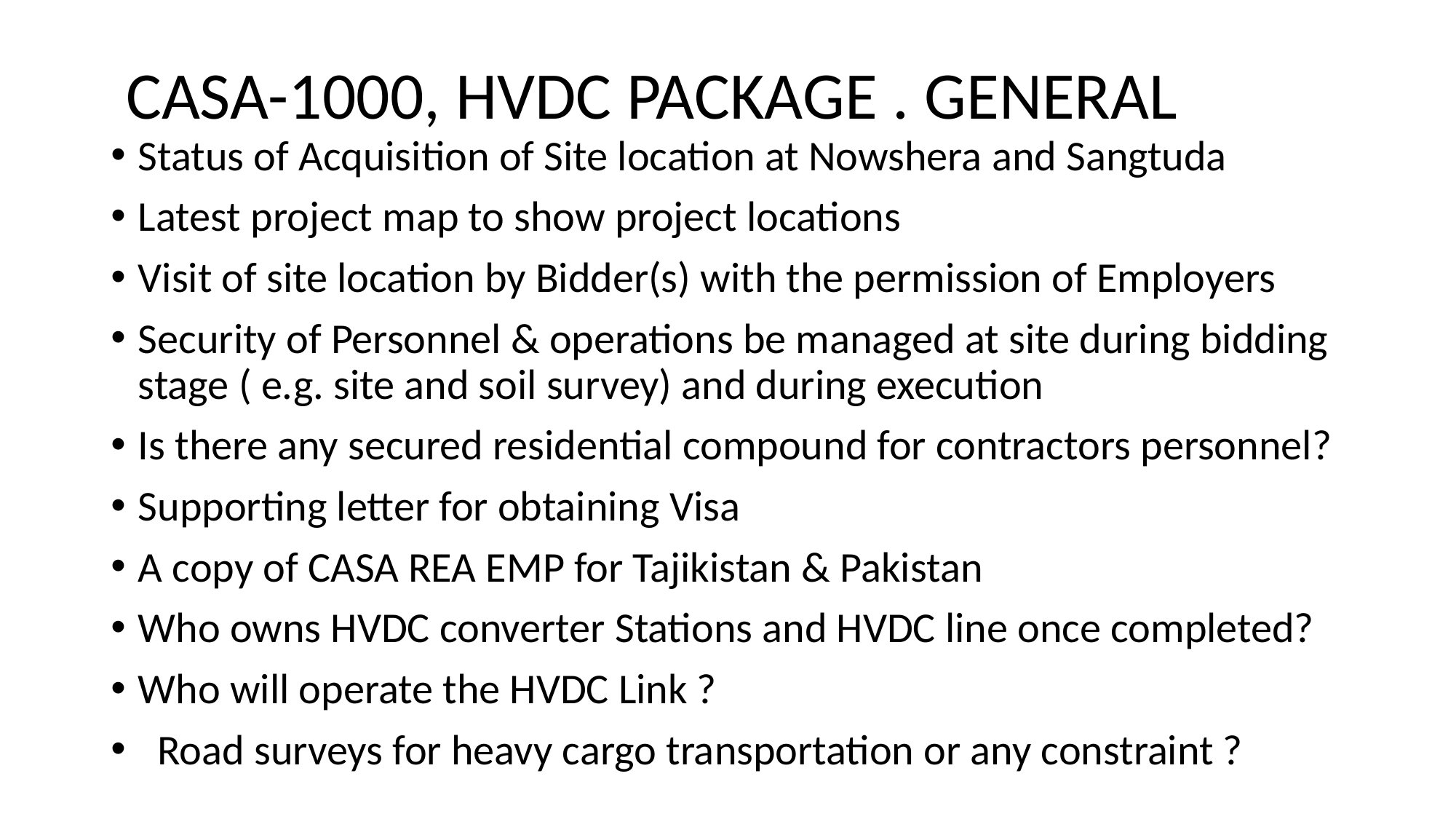

# CASA-1000, HVDC PACKAGE . GENERAL
Status of Acquisition of Site location at Nowshera and Sangtuda
Latest project map to show project locations
Visit of site location by Bidder(s) with the permission of Employers
Security of Personnel & operations be managed at site during bidding stage ( e.g. site and soil survey) and during execution
Is there any secured residential compound for contractors personnel?
Supporting letter for obtaining Visa
A copy of CASA REA EMP for Tajikistan & Pakistan
Who owns HVDC converter Stations and HVDC line once completed?
Who will operate the HVDC Link ?
  Road surveys for heavy cargo transportation or any constraint ?